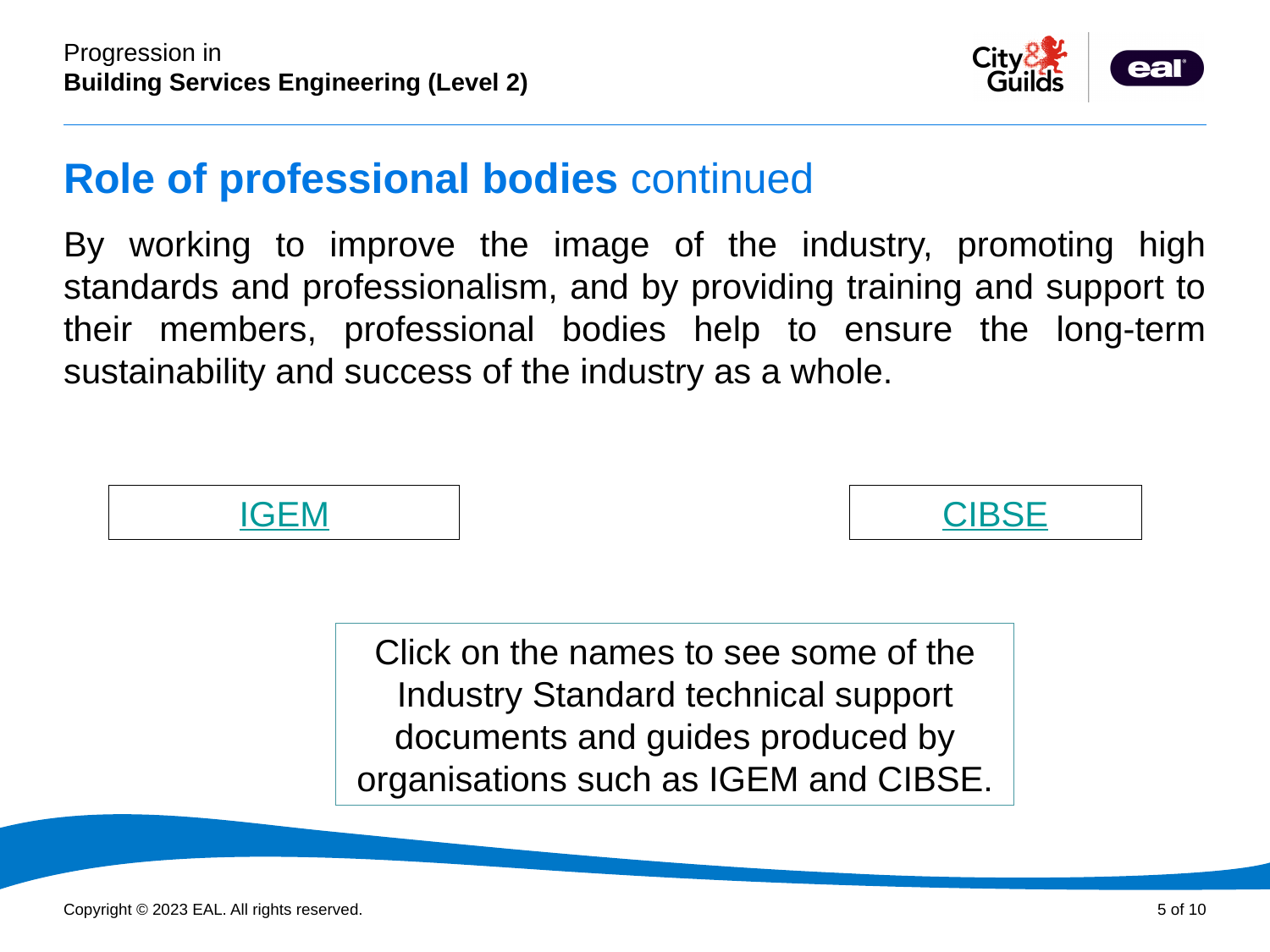

# Role of professional bodies continued
By working to improve the image of the industry, promoting high standards and professionalism, and by providing training and support to their members, professional bodies help to ensure the long-term sustainability and success of the industry as a whole.
IGEM
CIBSE
Click on the names to see some of the Industry Standard technical support documents and guides produced by organisations such as IGEM and CIBSE.